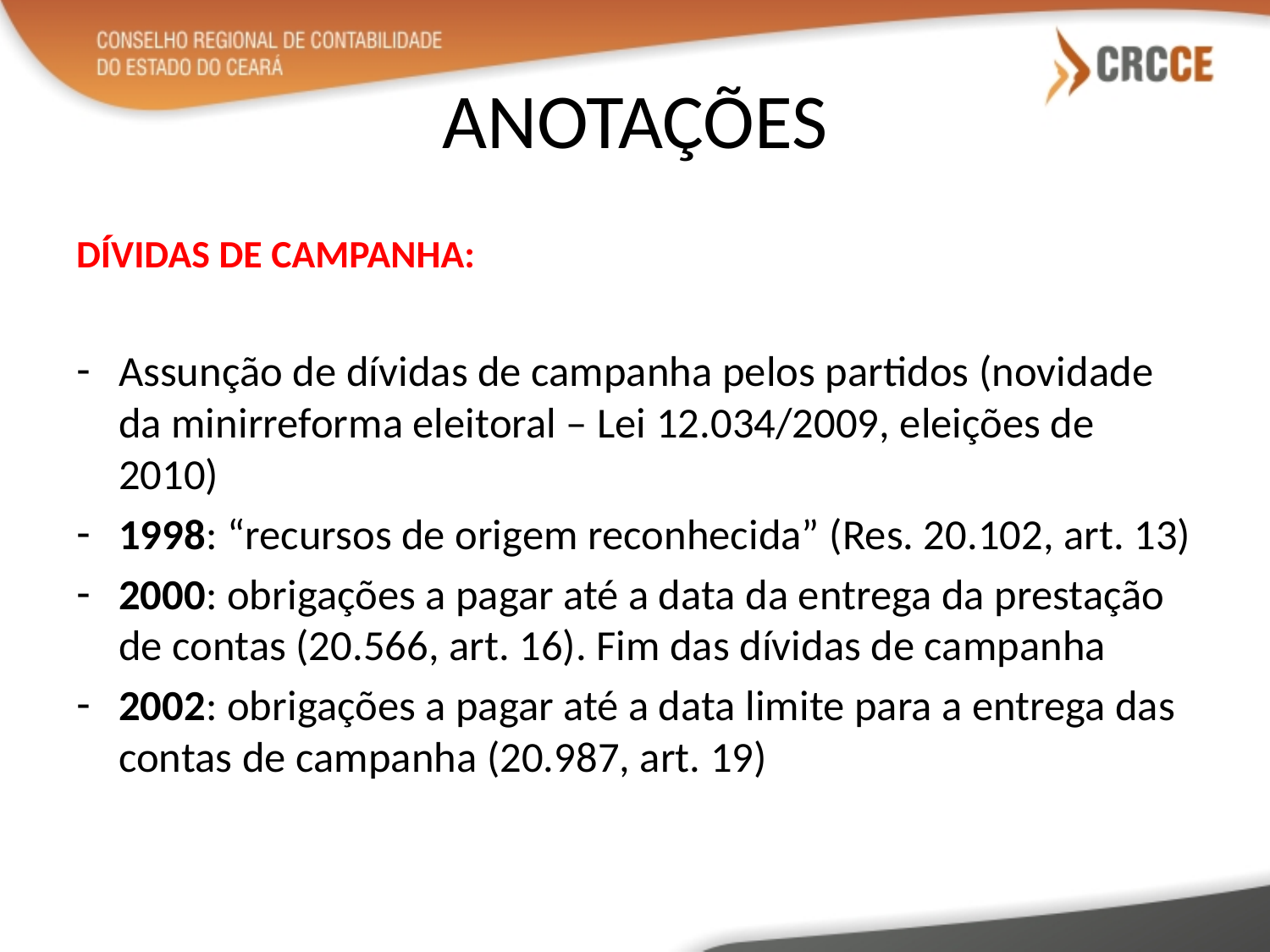

# ANOTAÇÕES
DÍVIDAS DE CAMPANHA:

Assunção de dívidas de campanha pelos partidos (novidade da minirreforma eleitoral – Lei 12.034/2009, eleições de 2010)
1998: “recursos de origem reconhecida” (Res. 20.102, art. 13)
2000: obrigações a pagar até a data da entrega da prestação de contas (20.566, art. 16). Fim das dívidas de campanha
2002: obrigações a pagar até a data limite para a entrega das contas de campanha (20.987, art. 19)